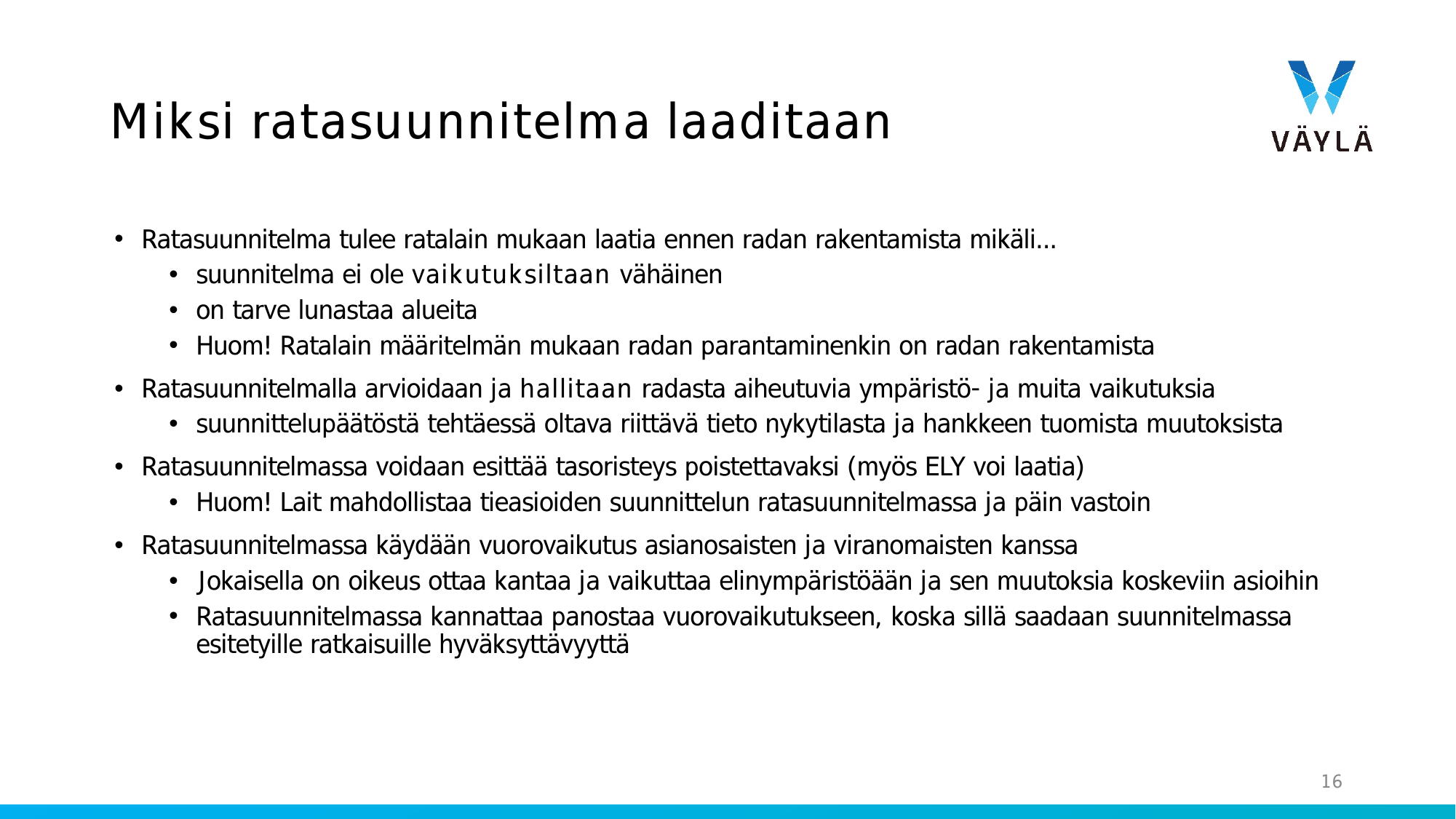

# Miksi ratasuunnitelma laaditaan
Ratasuunnitelma tulee ratalain mukaan laatia ennen radan rakentamista mikäli…
suunnitelma ei ole vaikutuksiltaan vähäinen
on tarve lunastaa alueita
Huom! Ratalain määritelmän mukaan radan parantaminenkin on radan rakentamista
Ratasuunnitelmalla arvioidaan ja hallitaan radasta aiheutuvia ympäristö- ja muita vaikutuksia
suunnittelupäätöstä tehtäessä oltava riittävä tieto nykytilasta ja hankkeen tuomista muutoksista
Ratasuunnitelmassa voidaan esittää tasoristeys poistettavaksi (myös ELY voi laatia)
Huom! Lait mahdollistaa tieasioiden suunnittelun ratasuunnitelmassa ja päin vastoin
Ratasuunnitelmassa käydään vuorovaikutus asianosaisten ja viranomaisten kanssa
Jokaisella on oikeus ottaa kantaa ja vaikuttaa elinympäristöään ja sen muutoksia koskeviin asioihin
Ratasuunnitelmassa kannattaa panostaa vuorovaikutukseen, koska sillä saadaan suunnitelmassa esitetyille ratkaisuille hyväksyttävyyttä
16